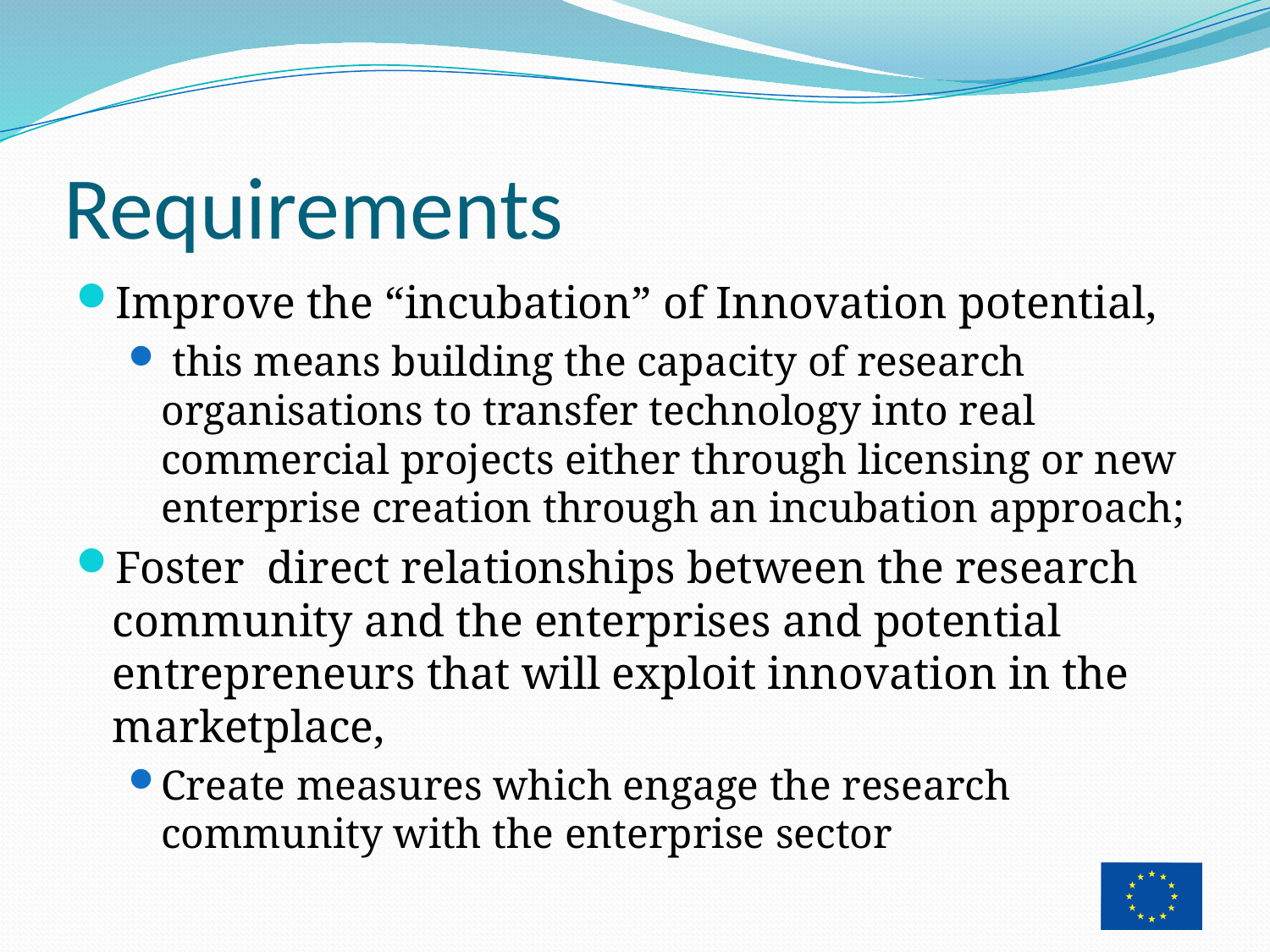

# Requirements
Improve the “incubation” of Innovation potential,
 this means building the capacity of research organisations to transfer technology into real commercial projects either through licensing or new enterprise creation through an incubation approach;
Foster  direct relationships between the research community and the enterprises and potential entrepreneurs that will exploit innovation in the marketplace,
Create measures which engage the research community with the enterprise sector